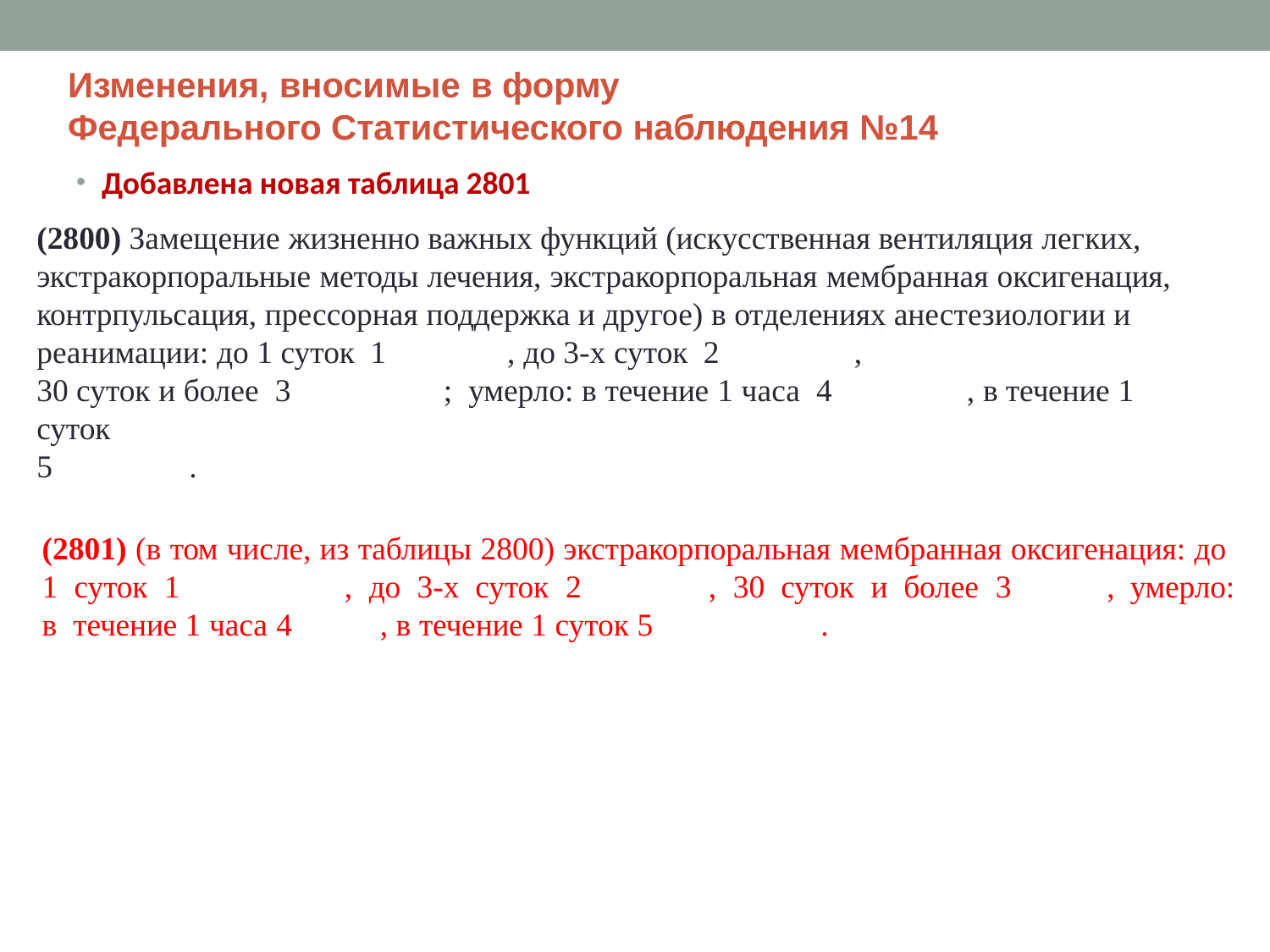

# Изменения, вносимые в форму Федерального Статистического наблюдения №14
Добавлена новая таблица 2801

(2800) Замещение жизненно важных функций (искусственная вентиляция легких,  экстракорпоральные методы лечения, экстракорпоральная мембранная оксигенация,  контрпульсация, прессорная поддержка и другое) в отделениях анестезиологии и  реанимации: до 1 суток 1	, до 3-х суток 2	,
30 суток и более 3	; умерло: в течение 1 часа 4	, в течение 1 суток
5	.

(2801) (в том числе, из таблицы 2800) экстракорпоральная мембранная оксигенация: до  1 суток 1	, до 3-х суток 2	, 30 суток и более 3	, умерло: в  течение 1 часа 4		, в течение 1 суток 5		.